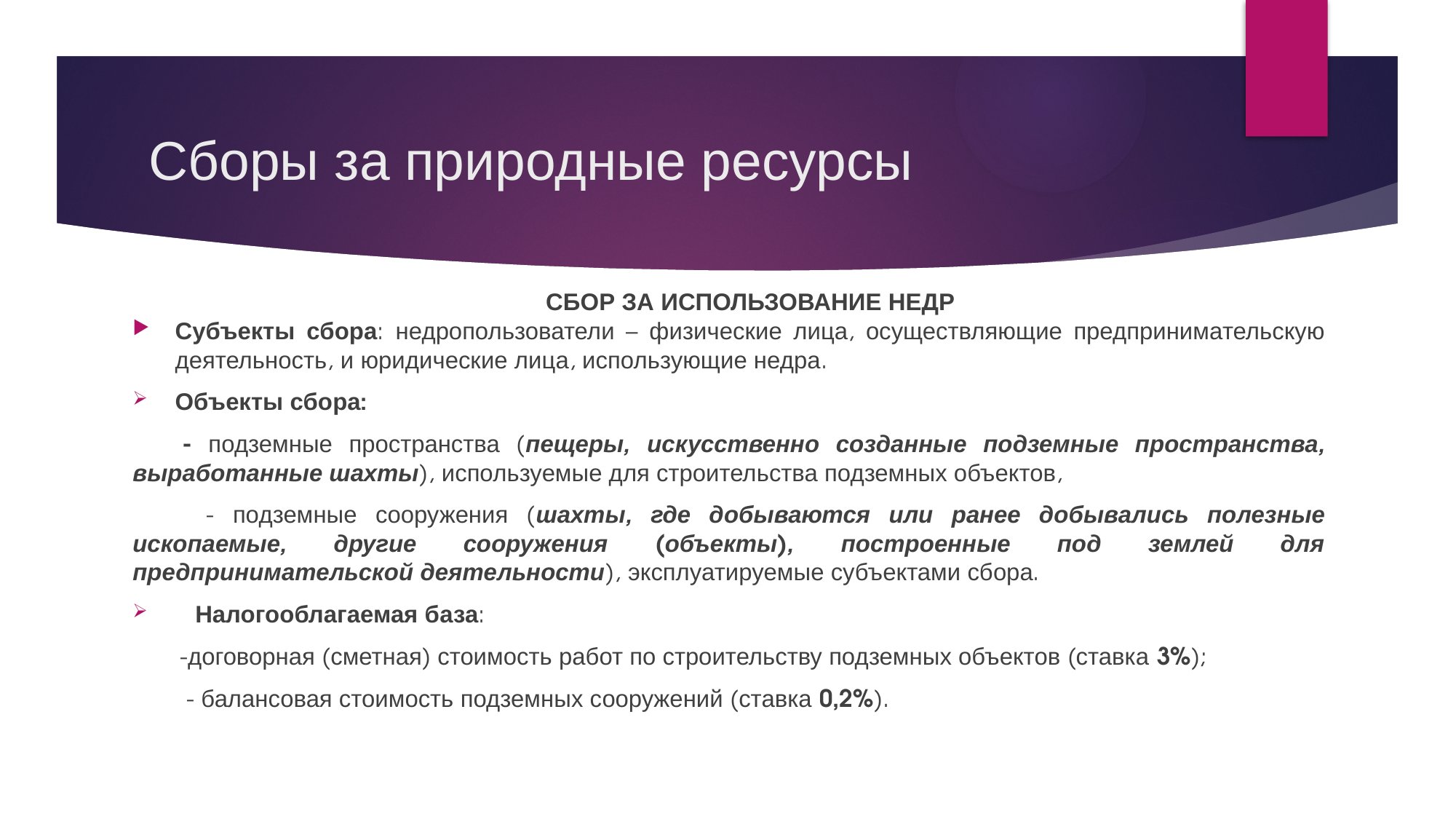

# Сборы за природные ресурсы
СБОР ЗА ИСПОЛЬЗОВАНИЕ НЕДР
Субъекты сбора: недропользователи – физические лица, осуществляющие предпринимательскую деятельность, и юридические лица, использующие недра.
Объекты сбора:
   - подземные пространства (пещеры, искусственно созданные подземные пространства, выработанные шахты), используемые для строительства подземных объектов,
    - подземные сооружения (шахты, где добываются или ранее добывались полезные ископаемые, другие сооружения (объекты), построенные под землей для предпринимательской деятельности), эксплуатируемые субъектами сбора.
   Налогооблагаемая база:
       -договорная (сметная) стоимость работ по строительству подземных объектов (ставка 3%);
        - балансовая стоимость подземных сооружений (ставка 0,2%).